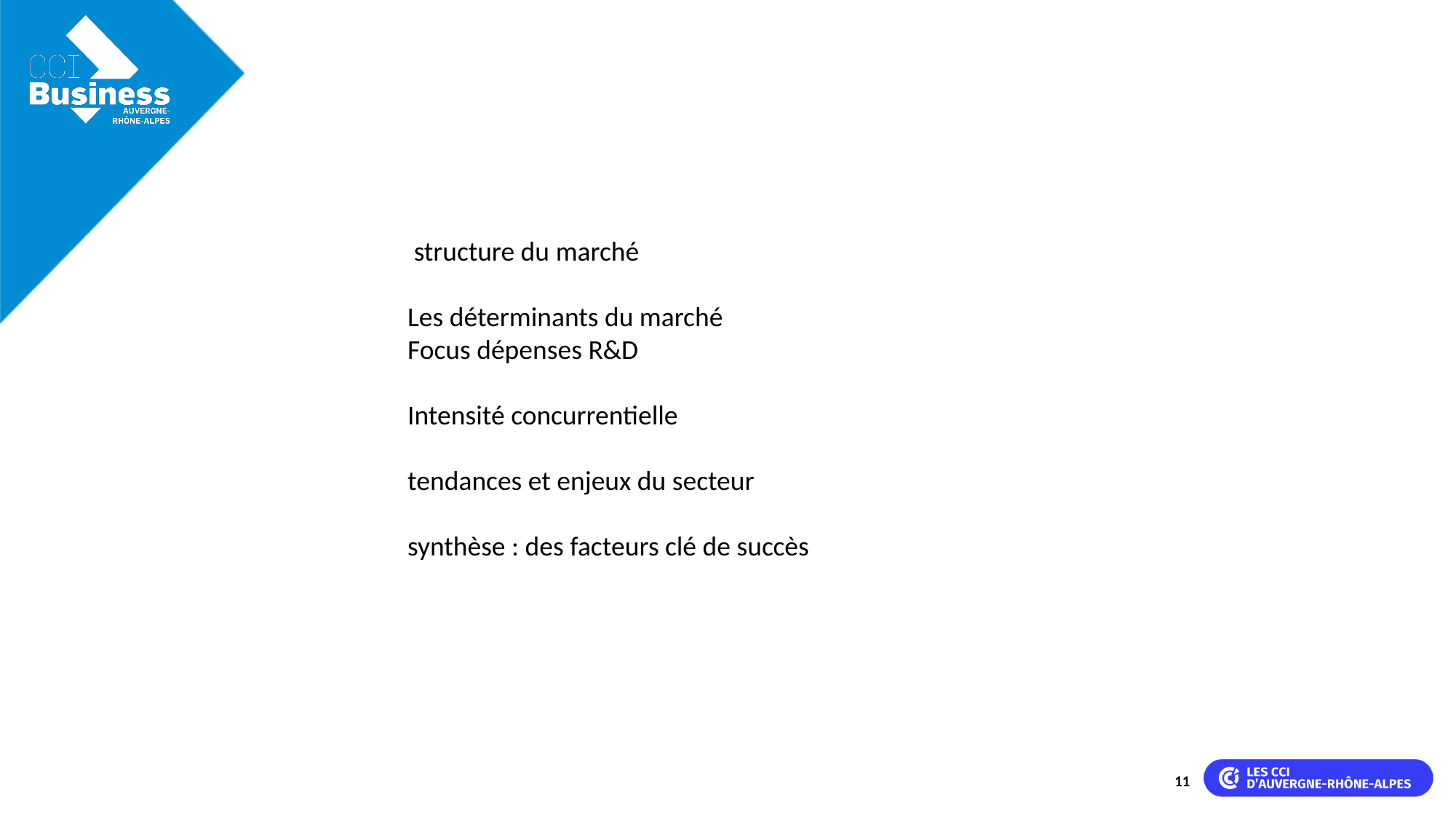

structure du marché

Les déterminants du marché
Focus dépenses R&D

Intensité concurrentielle

tendances et enjeux du secteur

synthèse : des facteurs clé de succès
11